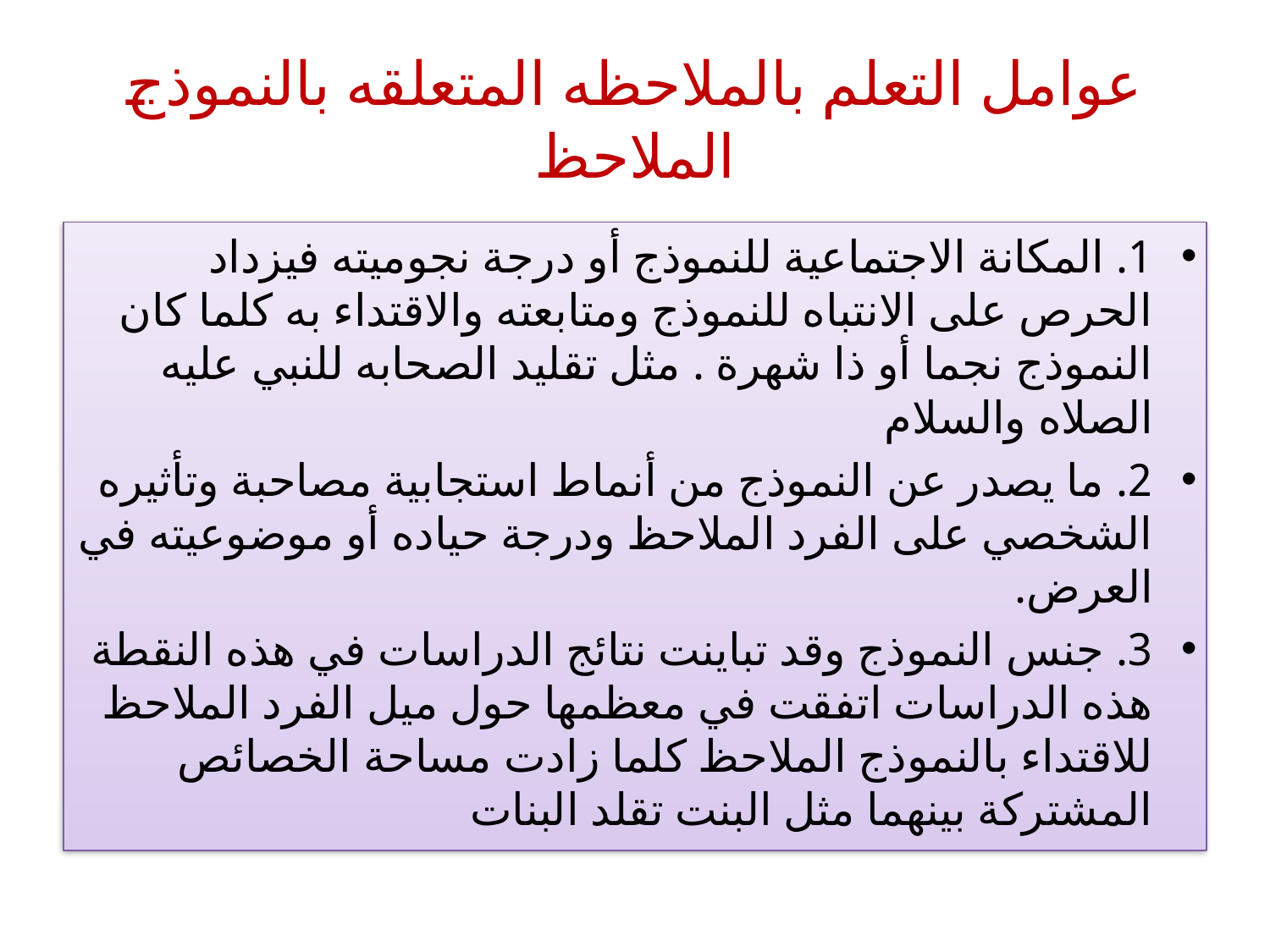

# عوامل التعلم بالملاحظه المتعلقه بالنموذج الملاحظ
1. المكانة الاجتماعية للنموذج أو درجة نجوميته فيزداد الحرص على الانتباه للنموذج ومتابعته والاقتداء به كلما كان النموذج نجما أو ذا شهرة . مثل تقليد الصحابه للنبي عليه الصلاه والسلام
2. ما يصدر عن النموذج من أنماط استجابية مصاحبة وتأثيره الشخصي على الفرد الملاحظ ودرجة حياده أو موضوعيته في العرض.
3. جنس النموذج وقد تباينت نتائج الدراسات في هذه النقطة هذه الدراسات اتفقت في معظمها حول ميل الفرد الملاحظ للاقتداء بالنموذج الملاحظ كلما زادت مساحة الخصائص المشتركة بينهما مثل البنت تقلد البنات